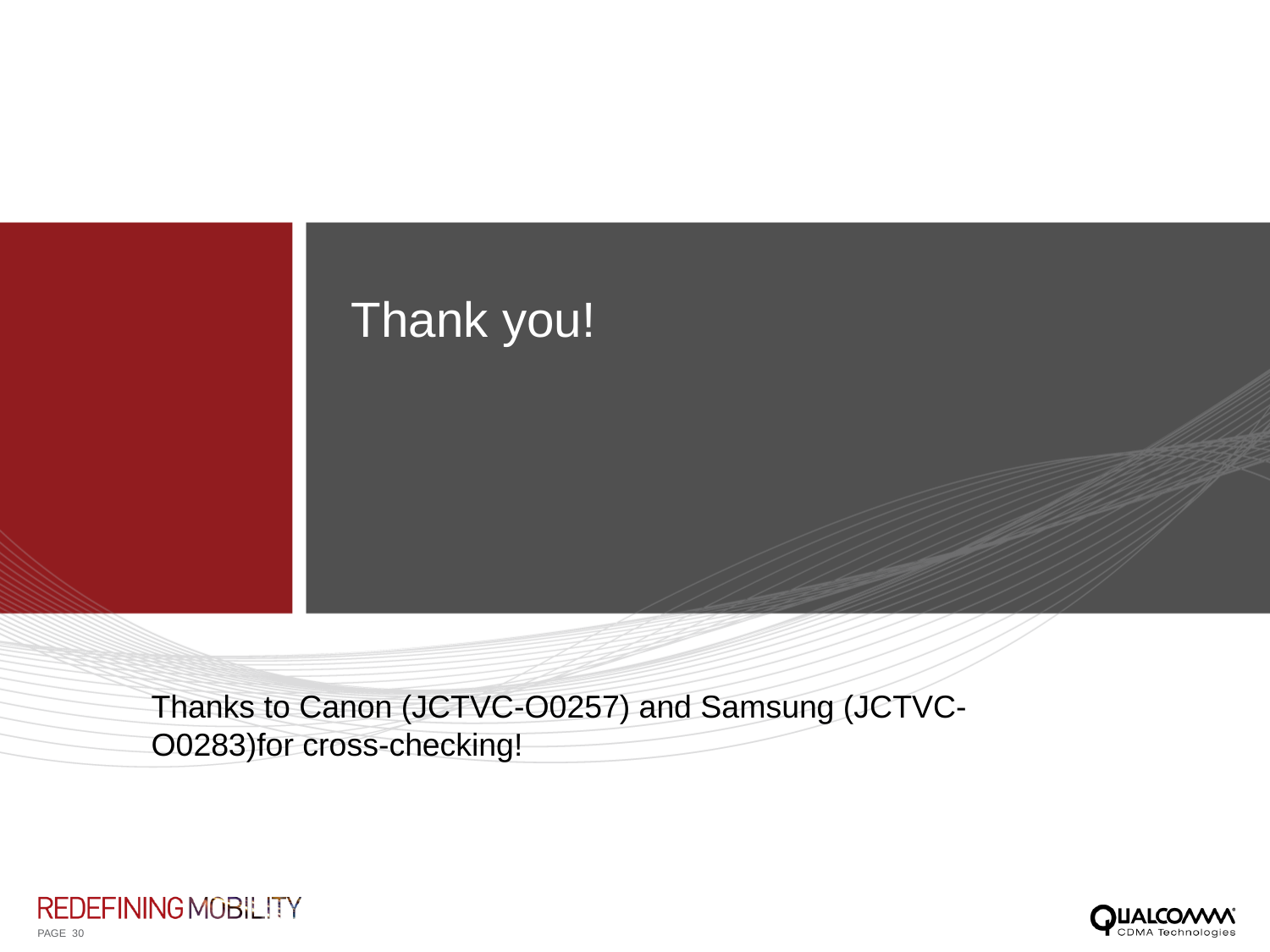

Thank you!

Thanks to Canon (JCTVC-O0257) and Samsung (JCTVC-O0283)for cross-checking!